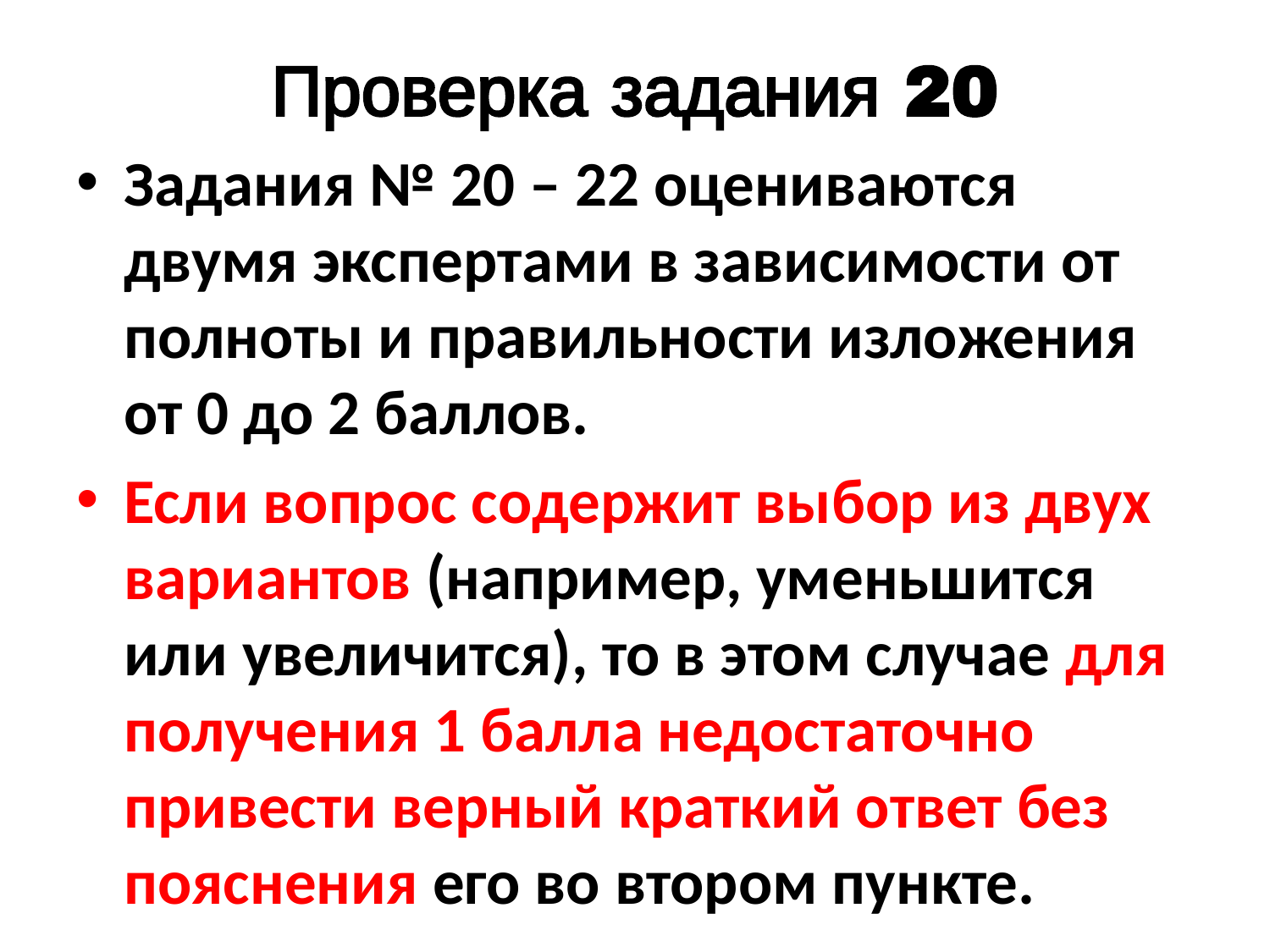

# Проверка задания 20
Задания № 20 – 22 оцениваются двумя экспертами в зависимости от полноты и правильности изложения от 0 до 2 баллов.
Если вопрос содержит выбор из двух вариантов (например, уменьшится или увеличится), то в этом случае для получения 1 балла недостаточно привести верный краткий ответ без пояснения его во втором пункте.